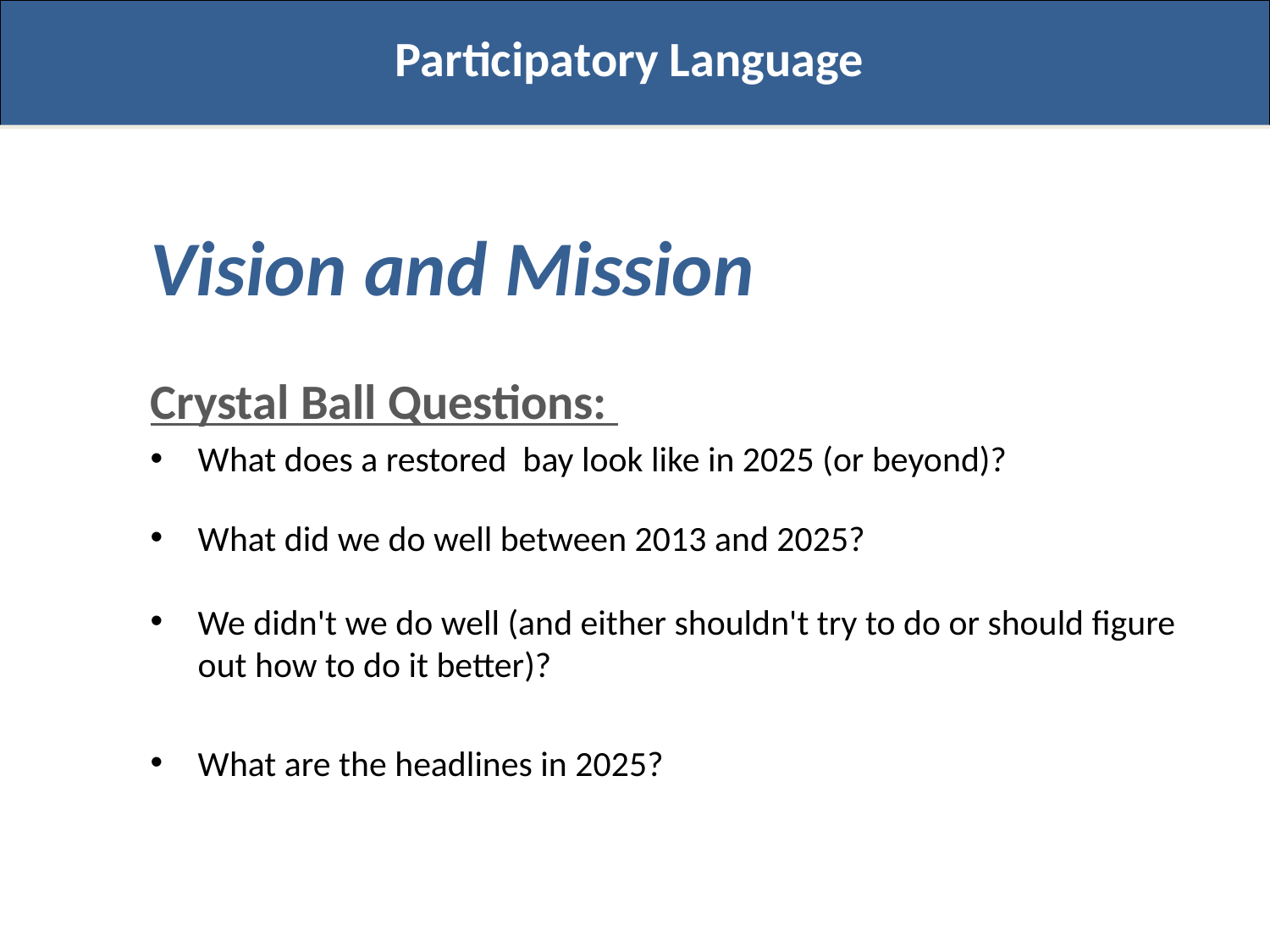

Participatory Language
Vision and Mission

Crystal Ball Questions:
What does a restored  bay look like in 2025 (or beyond)?

What did we do well between 2013 and 2025?

We didn't we do well (and either shouldn't try to do or should figure out how to do it better)?

What are the headlines in 2025?